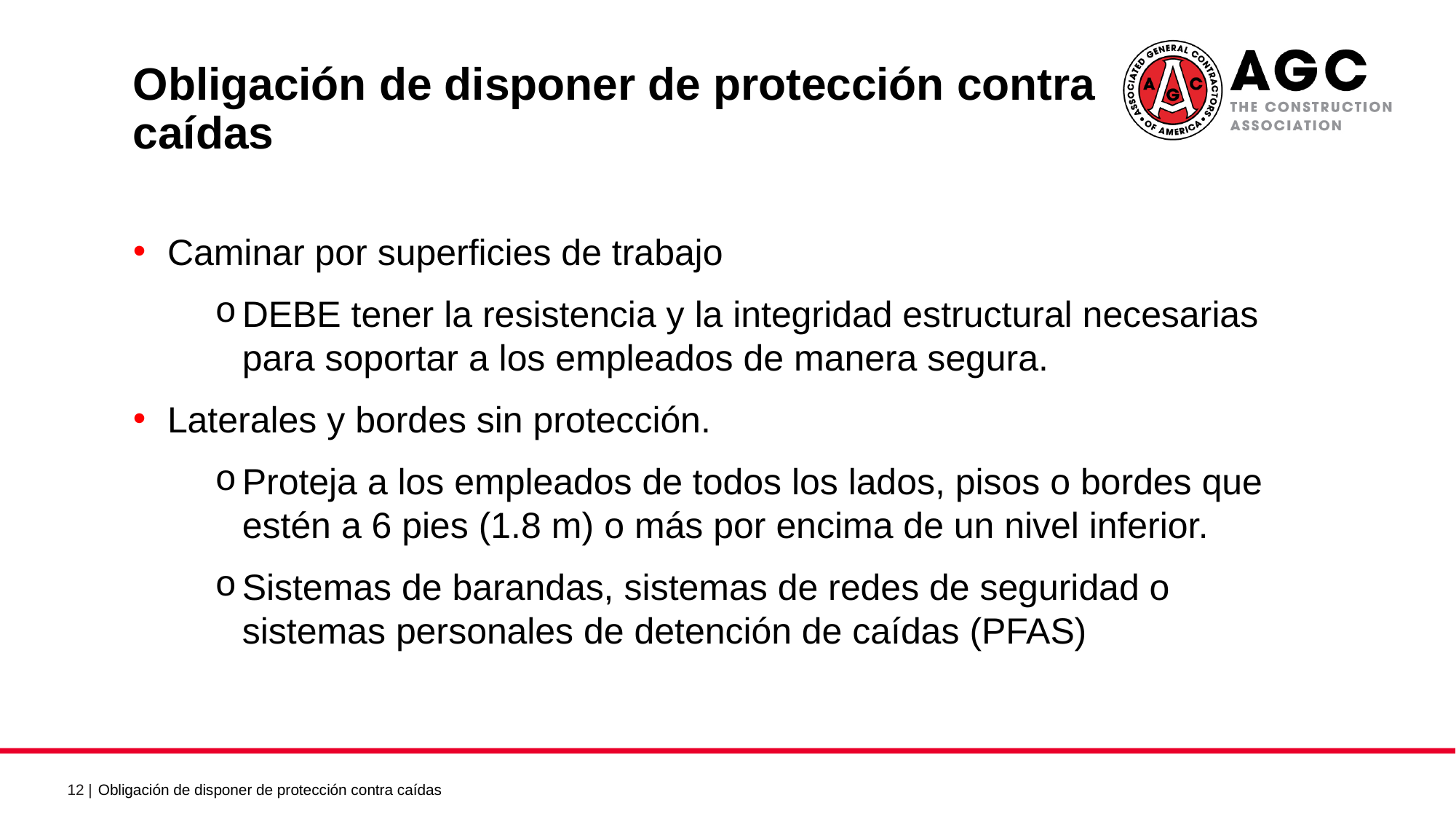

Obligación de disponer de protección contra caídas 2
Caminar por superficies de trabajo
DEBE tener la resistencia y la integridad estructural necesarias para soportar a los empleados de manera segura.
Laterales y bordes sin protección.
Proteja a los empleados de todos los lados, pisos o bordes que estén a 6 pies (1.8 m) o más por encima de un nivel inferior.
Sistemas de barandas, sistemas de redes de seguridad o sistemas personales de detención de caídas (PFAS)
Obligación de disponer de protección contra caídas